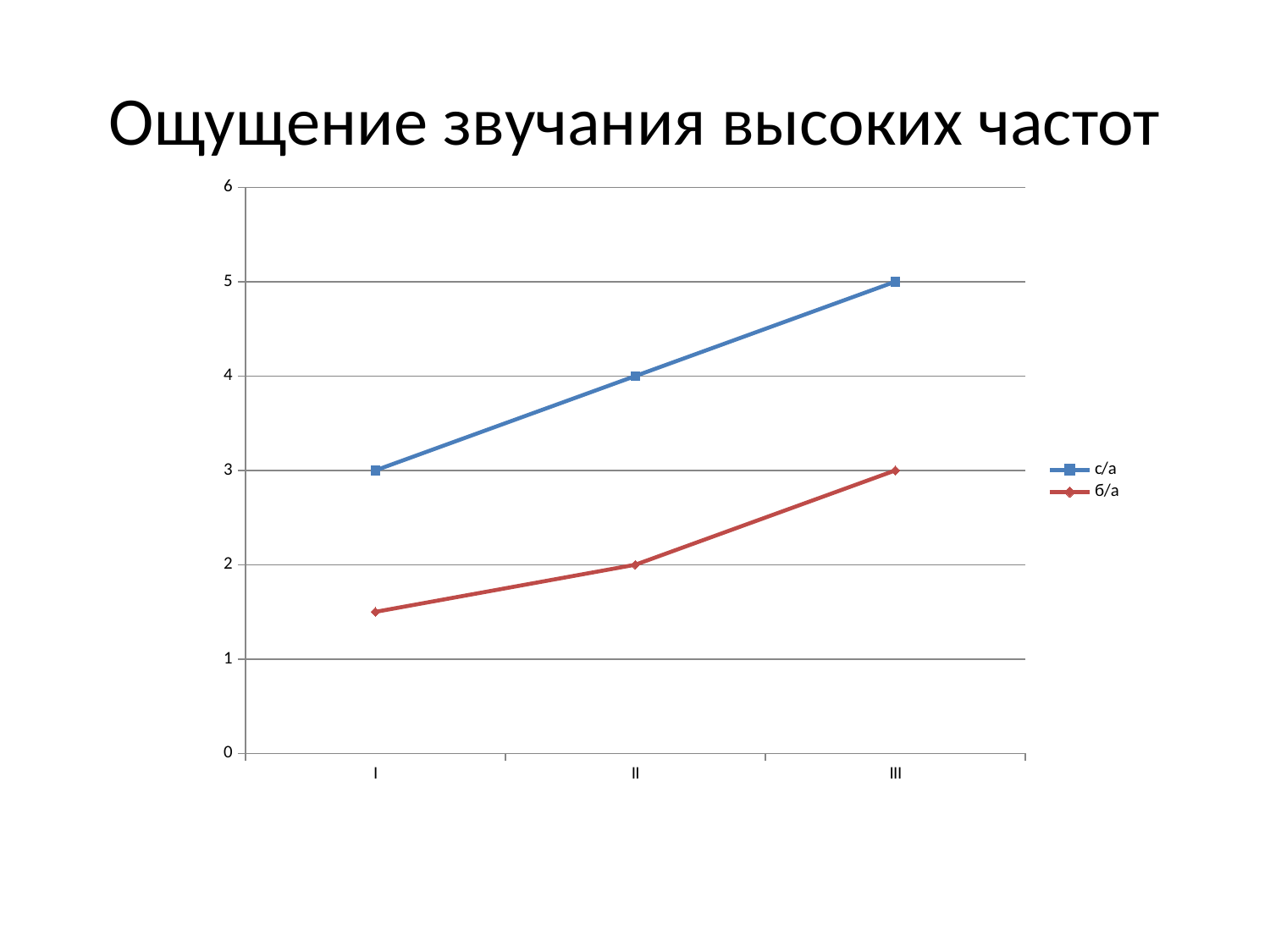

# Ощущение звучания высоких частот

### Chart

| Category | с/а | б/а |
|---|---|---|
| I | 3.0 | 1.5 |
| II | 4.0 | 2.0 |
| III | 5.0 | 3.0 |